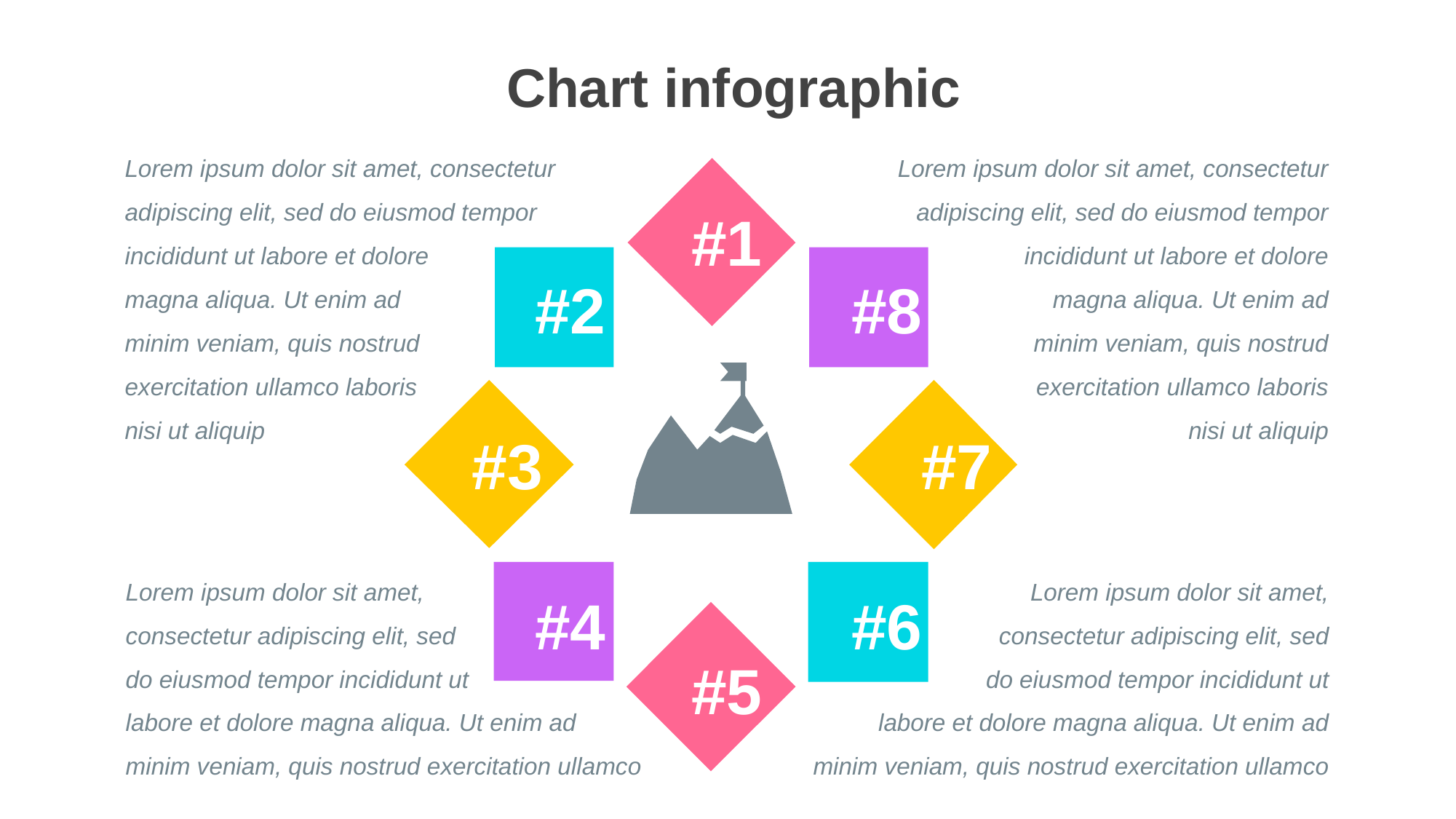

Chart infographic
Lorem ipsum dolor sit amet, consectetur adipiscing elit, sed do eiusmod tempor incididunt ut labore et dolore
magna aliqua. Ut enim ad
minim veniam, quis nostrud
exercitation ullamco laboris
nisi ut aliquip
Lorem ipsum dolor sit amet, consectetur adipiscing elit, sed do eiusmod tempor incididunt ut labore et dolore
magna aliqua. Ut enim ad
minim veniam, quis nostrud
exercitation ullamco laboris
nisi ut aliquip

#1

#2

#8

#3

#7
Lorem ipsum dolor sit amet,
consectetur adipiscing elit, sed
do eiusmod tempor incididunt ut
labore et dolore magna aliqua. Ut enim ad
minim veniam, quis nostrud exercitation ullamco
Lorem ipsum dolor sit amet,
consectetur adipiscing elit, sed
do eiusmod tempor incididunt ut
labore et dolore magna aliqua. Ut enim ad
minim veniam, quis nostrud exercitation ullamco

#4

#6

#5